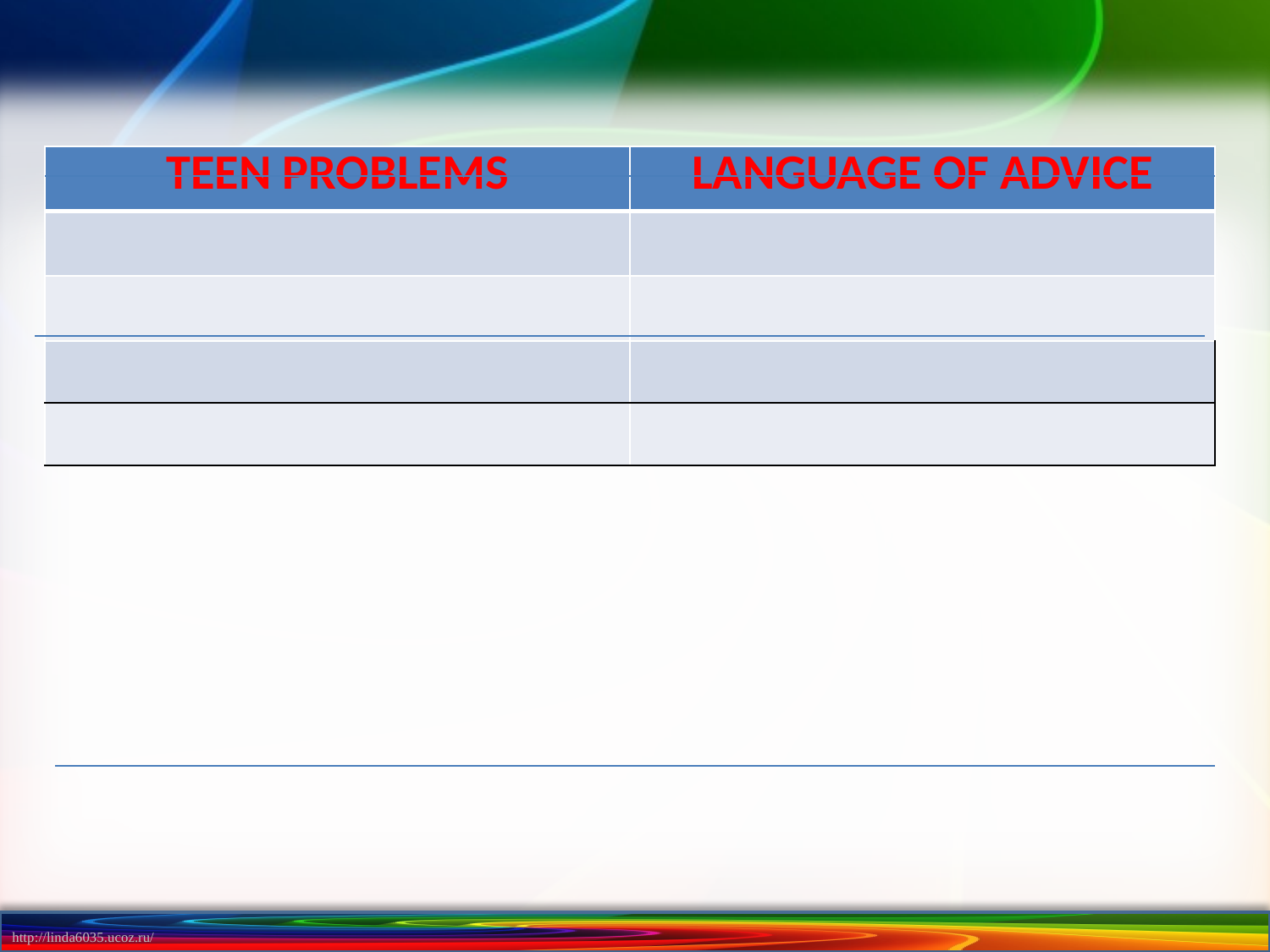

| TEEN PROBLEMS | LANGUAGE OF ADVICE |
| --- | --- |
|  |  |
|  |  |
|  |  |
|  |  |